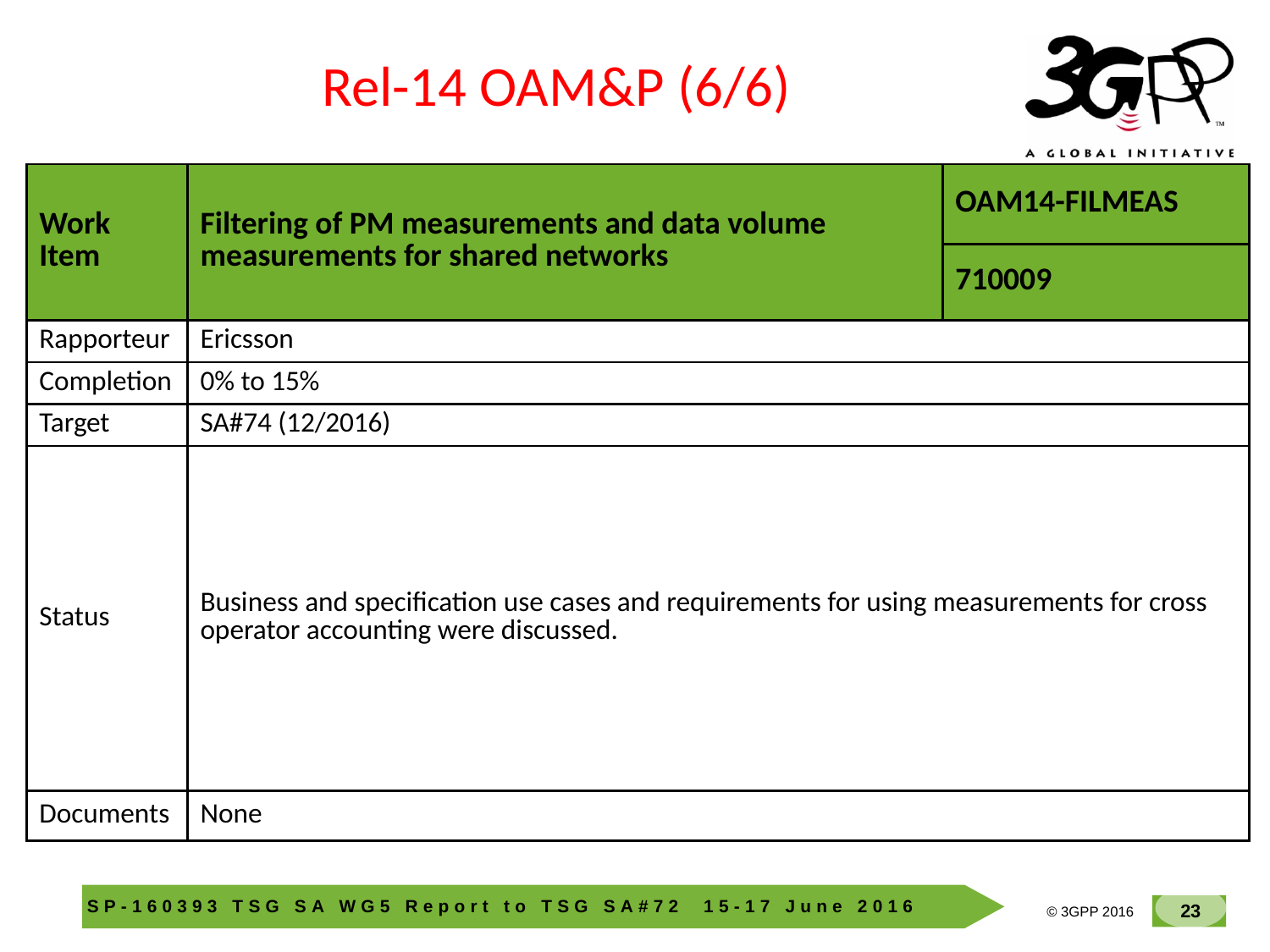

Rel-14 OAM&P (6/6)
| Work Item | Filtering of PM measurements and data volume measurements for shared networks | OAM14-FILMEAS |
| --- | --- | --- |
|  |  | 710009 |
| Rapporteur | Ericsson |  |
| Completion | 0% to 15% |  |
| Target | SA#74 (12/2016) |  |
| Status | Business and specification use cases and requirements for using measurements for cross operator accounting were discussed. |  |
| Documents | None |  |